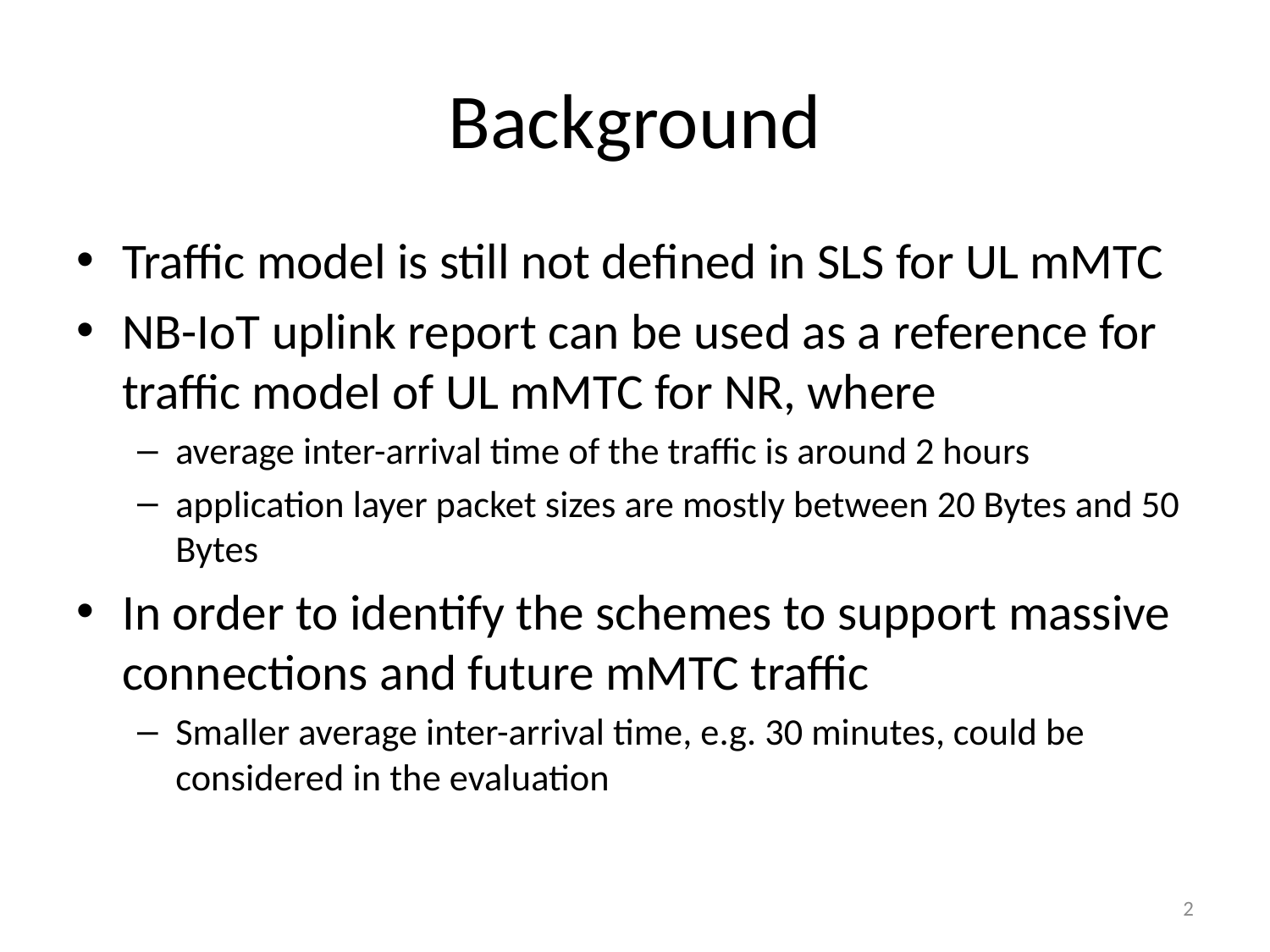

# Background
Traffic model is still not defined in SLS for UL mMTC
NB-IoT uplink report can be used as a reference for traffic model of UL mMTC for NR, where
average inter-arrival time of the traffic is around 2 hours
application layer packet sizes are mostly between 20 Bytes and 50 Bytes
In order to identify the schemes to support massive connections and future mMTC traffic
Smaller average inter-arrival time, e.g. 30 minutes, could be considered in the evaluation
2